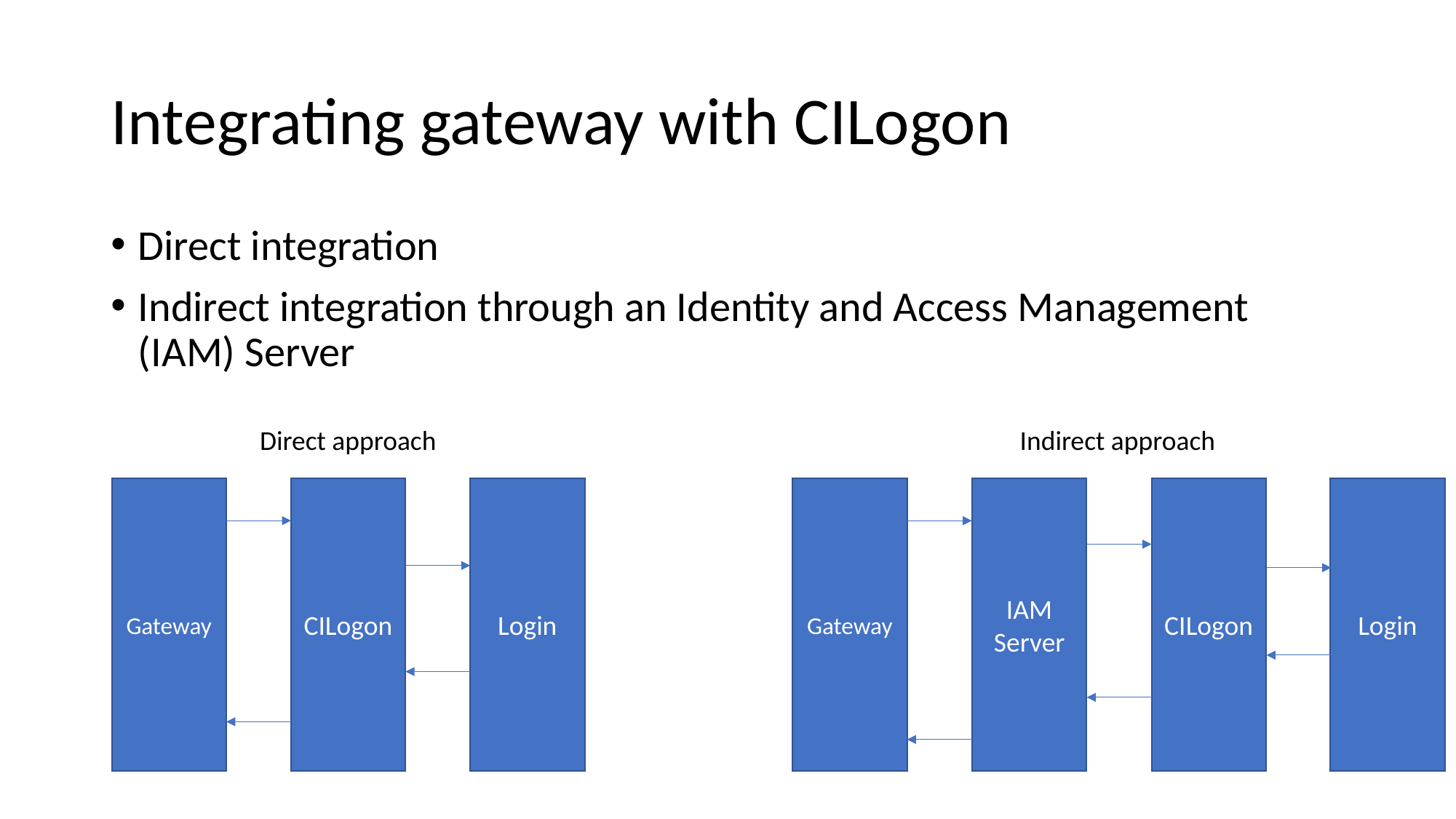

# Integrating gateway with CILogon
Direct integration
Indirect integration through an Identity and Access Management (IAM) Server
Indirect approach
Direct approach
Gateway
CILogon
Login
Gateway
IAM Server
CILogon
Login